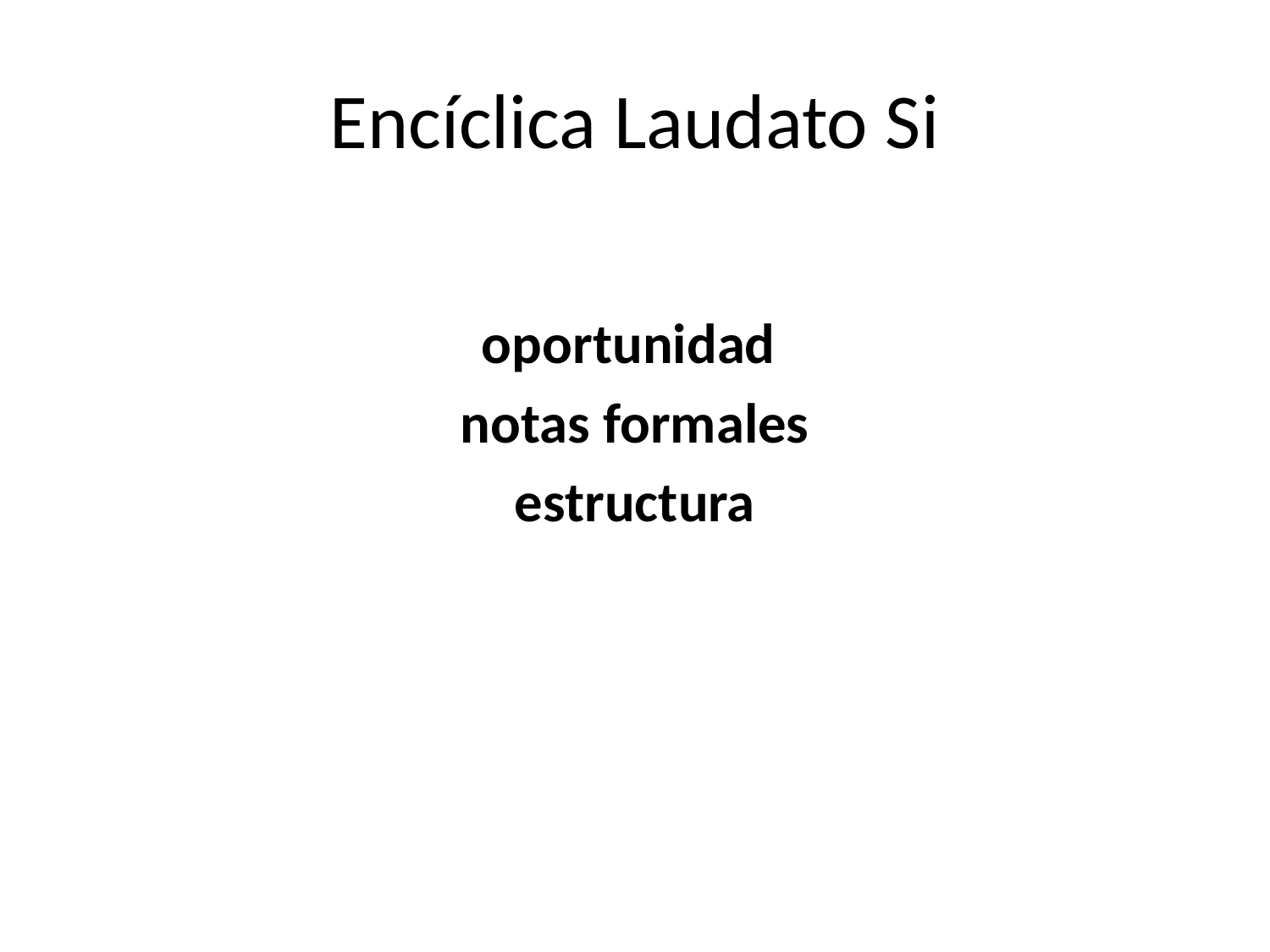

# Encíclica Laudato Si

oportunidad
notas formales
estructura